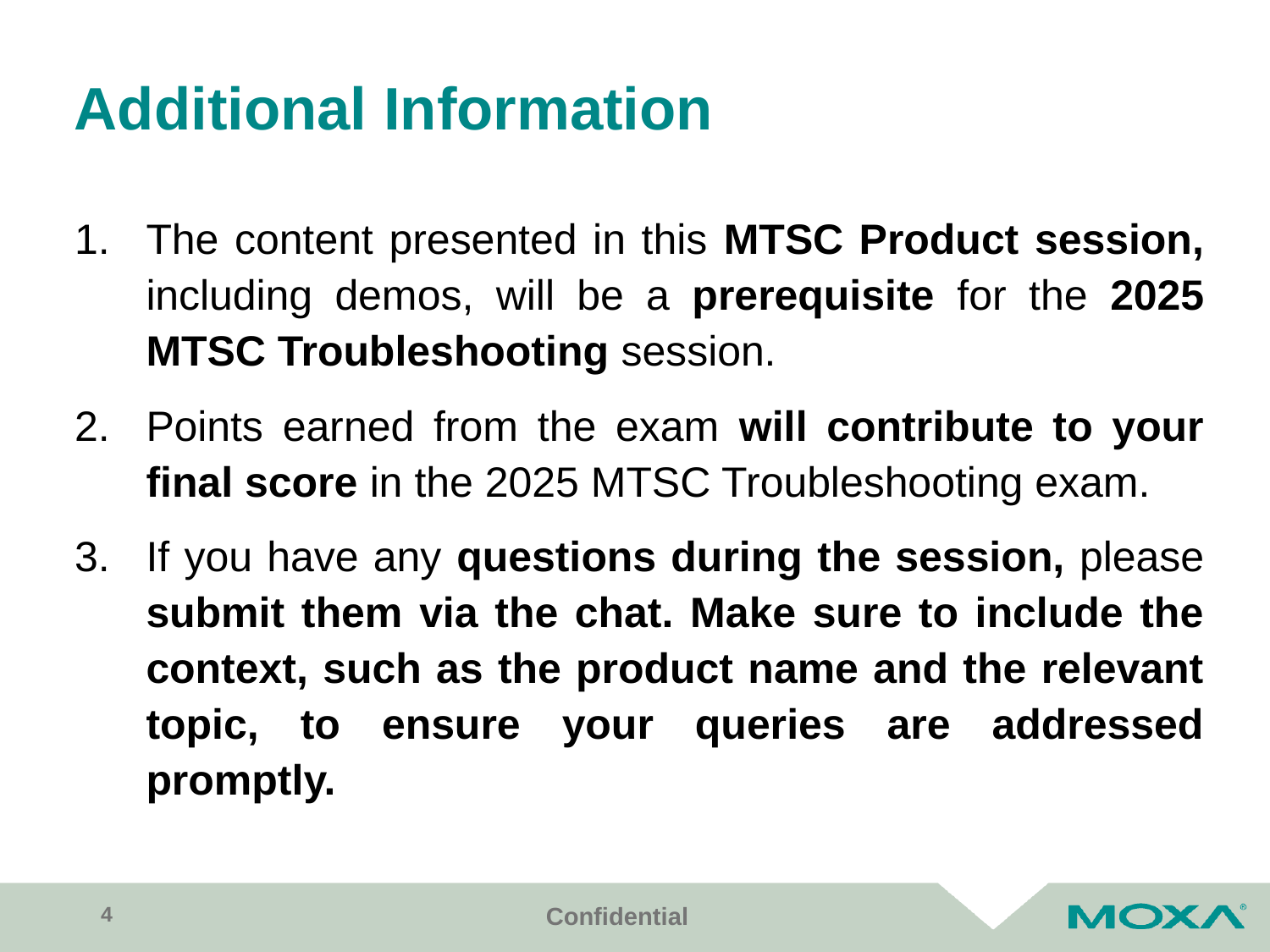

# Additional Information

The content presented in this MTSC Product session, including demos, will be a prerequisite for the 2025 MTSC Troubleshooting session.

Points earned from the exam will contribute to your final score in the 2025 MTSC Troubleshooting exam.

If you have any questions during the session, please submit them via the chat. Make sure to include the context, such as the product name and the relevant topic, to ensure your queries are addressed promptly.

4
Confidential